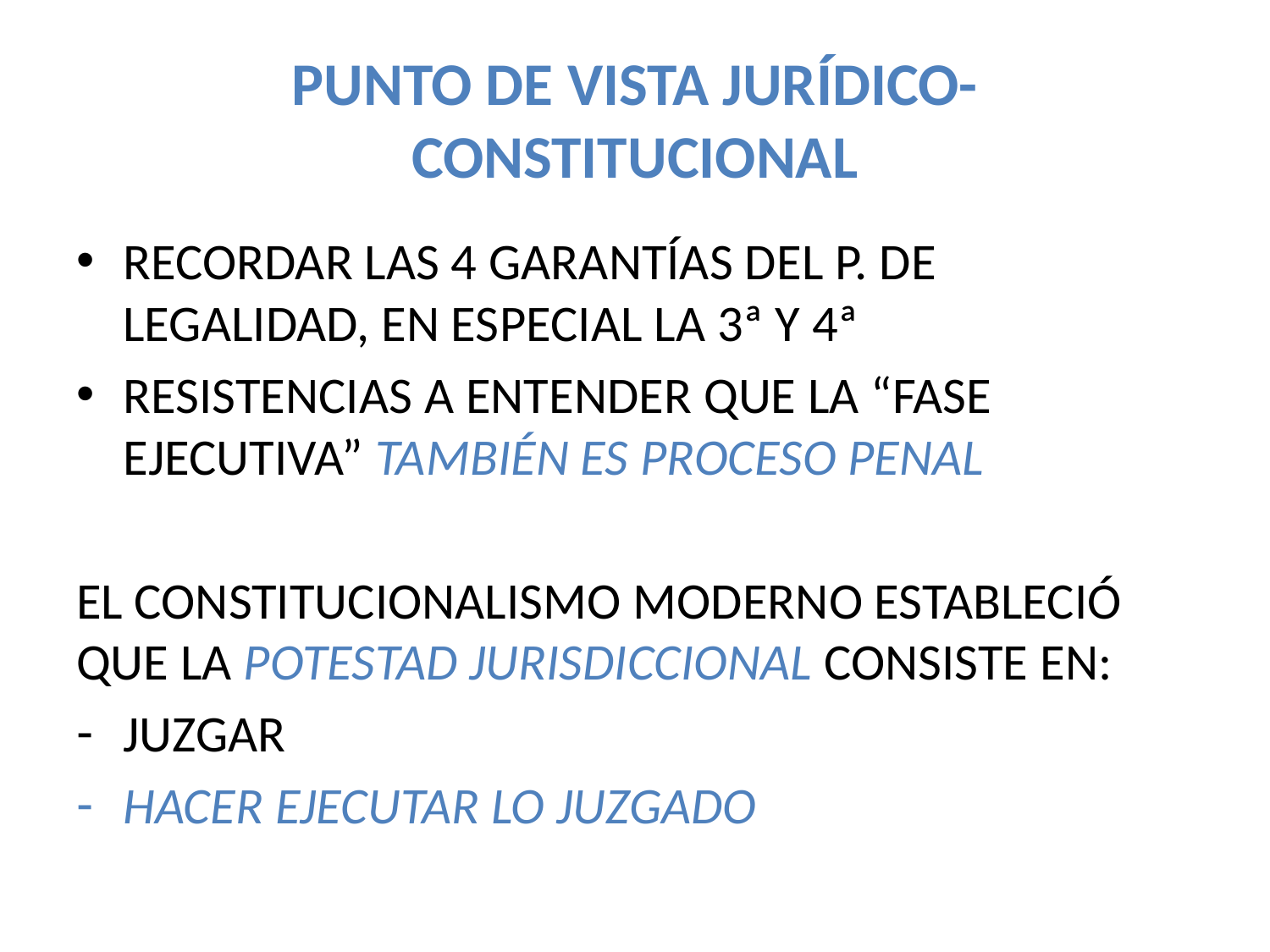

# PUNTO DE VISTA JURÍDICO-CONSTITUCIONAL
RECORDAR LAS 4 GARANTÍAS DEL P. DE LEGALIDAD, EN ESPECIAL LA 3ª Y 4ª
RESISTENCIAS A ENTENDER QUE LA “FASE EJECUTIVA” TAMBIÉN ES PROCESO PENAL

EL CONSTITUCIONALISMO MODERNO ESTABLECIÓ QUE LA POTESTAD JURISDICCIONAL CONSISTE EN:
JUZGAR
HACER EJECUTAR LO JUZGADO